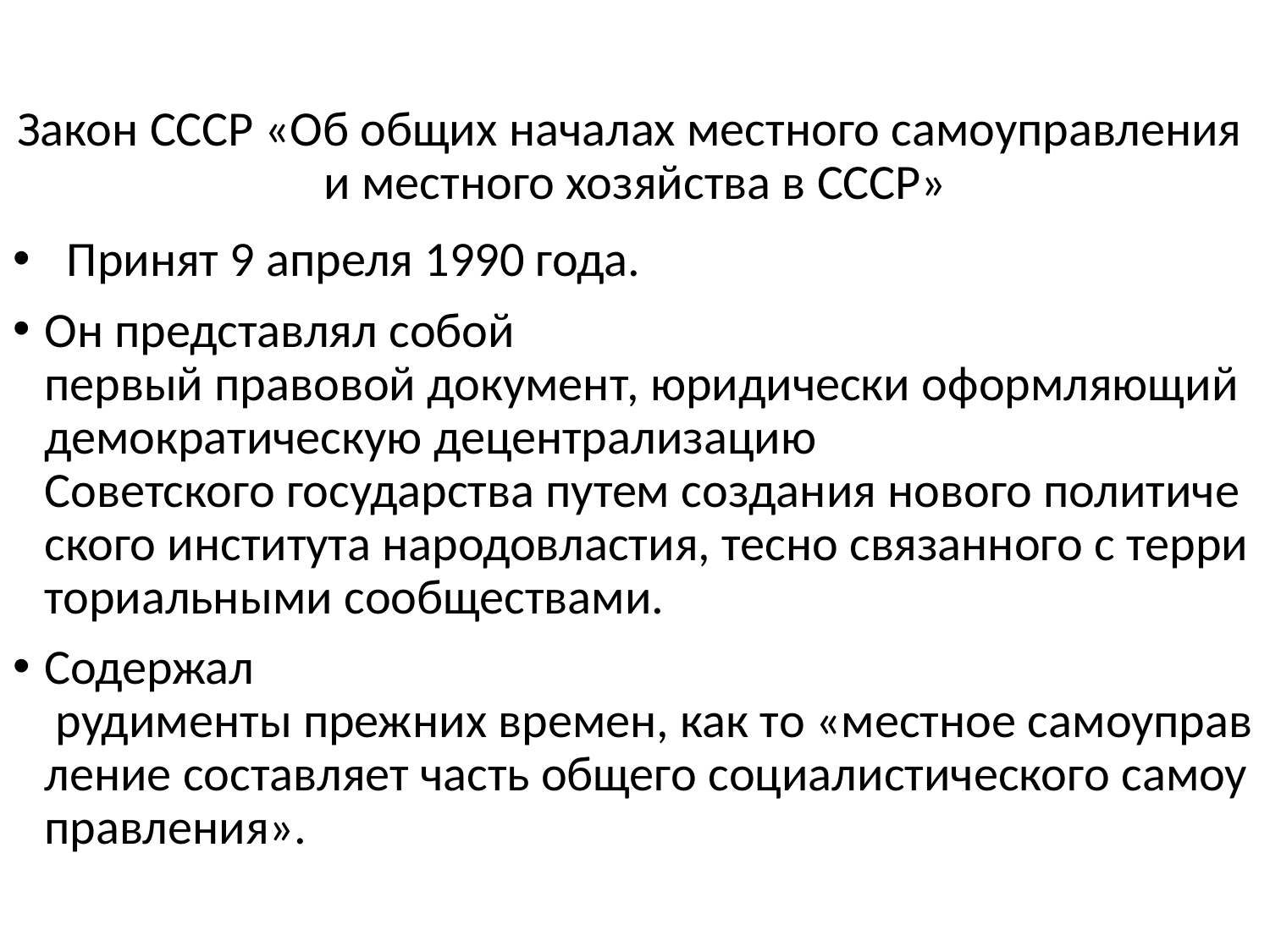

# Закон СССР «Об общих началах местного самоуправления и местного хозяйства в СССР»
  Принят 9 апреля 1990 года.
Он представлял собой  первый правовой документ, юридически оформляющий демократическую децентрализацию  Советского государства путем создания нового политического института народовластия, тесно связанного с территориальными сообществами.
Содержал  рудименты прежних времен, как то «местное самоуправление составляет часть общего социалистического самоуправления».